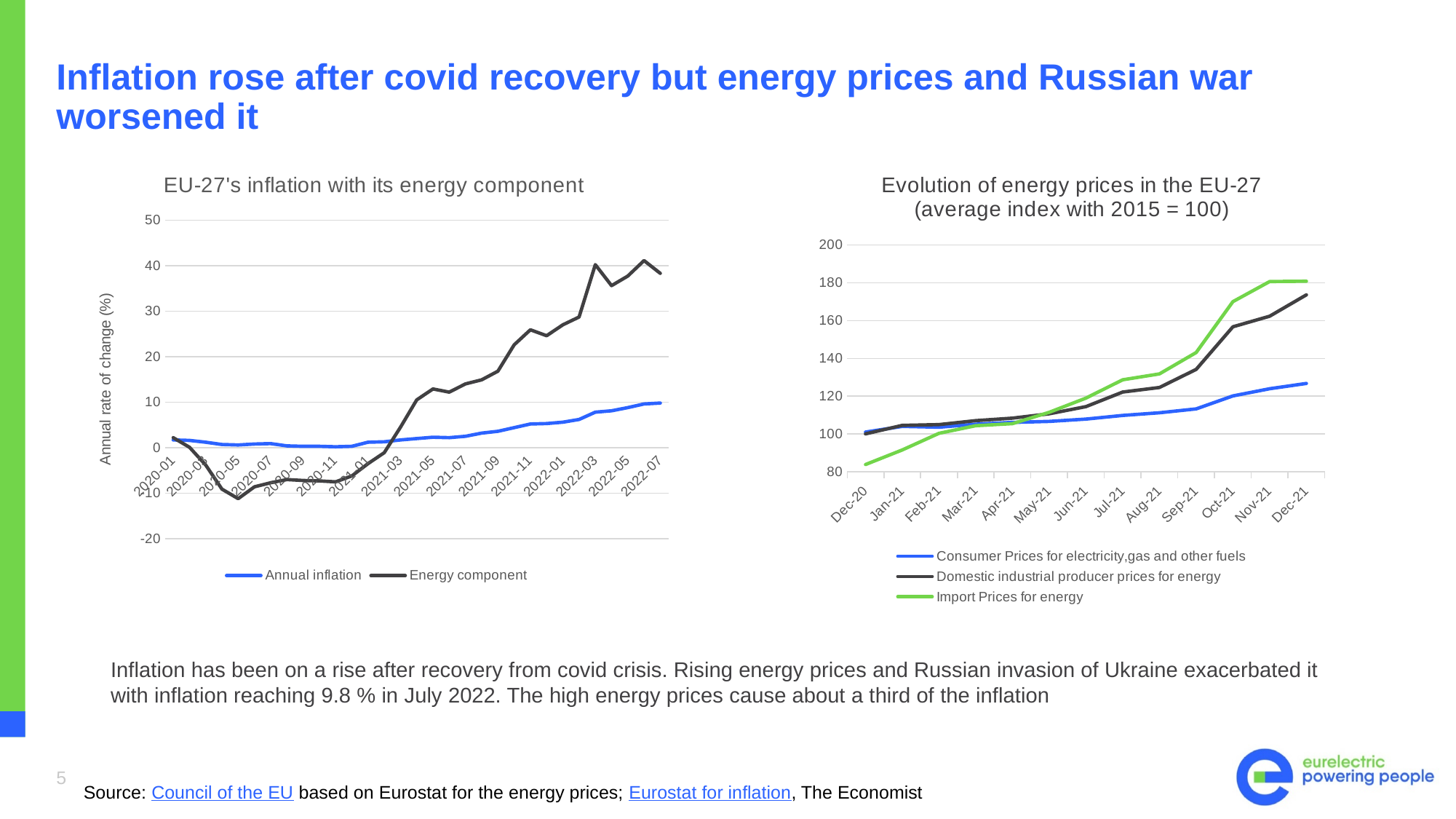

# Inflation rose after covid recovery but energy prices and Russian war worsened it

### Chart: EU-27's inflation with its energy component

| Category | Annual inflation | Energy component |
|---|---|---|
| 2020-01 | 1.7 | 2.2 |
| 2020-02 | 1.6 | 0.1 |
| 2020-03 | 1.2 | -3.8 |
| 2020-04 | 0.7 | -9.1 |
| 2020-05 | 0.6 | -11.2 |
| 2020-06 | 0.8 | -8.6 |
| 2020-07 | 0.9 | -7.7 |
| 2020-08 | 0.4 | -7.0 |
| 2020-09 | 0.3 | -7.2 |
| 2020-10 | 0.3 | -7.3 |
| 2020-11 | 0.2 | -7.5 |
| 2020-12 | 0.3 | -6.2 |
| 2021-01 | 1.2 | -3.5 |
| 2021-02 | 1.3 | -1.1 |
| 2021-03 | 1.7 | 4.5 |
| 2021-04 | 2.0 | 10.5 |
| 2021-05 | 2.3 | 12.9 |
| 2021-06 | 2.2 | 12.2 |
| 2021-07 | 2.5 | 14.0 |
| 2021-08 | 3.2 | 14.9 |
| 2021-09 | 3.6 | 16.8 |
| 2021-10 | 4.4 | 22.6 |
| 2021-11 | 5.2 | 25.9 |
| 2021-12 | 5.3 | 24.6 |
| 2022-01 | 5.6 | 27.0 |
| 2022-02 | 6.2 | 28.7 |
| 2022-03 | 7.8 | 40.2 |
| 2022-04 | 8.1 | 35.6 |
| 2022-05 | 8.8 | 37.7 |
| 2022-06 | 9.6 | 41.1 |
| 2022-07 | 9.8 | 38.3 |

### Chart: Evolution of energy prices in the EU-27 (average index with 2015 = 100)

| Category | Consumer Prices for electricity,gas and other fuels | Domestic industrial producer prices for energy | Import Prices for energy |
|---|---|---|---|
| 44166 | 101.04 | 100.1 | 83.9 |
| 44197 | 104.05 | 104.6 | 91.6 |
| 44228 | 103.62 | 105.0 | 100.4 |
| 44256 | 105.21 | 107.1 | 104.4 |
| 44287 | 106.17 | 108.4 | 105.5 |
| 44317 | 106.69 | 110.7 | 111.5 |
| 44348 | 107.92 | 114.5 | 119.0 |
| 44378 | 109.83 | 122.2 | 128.7 |
| 44409 | 111.24 | 124.6 | 131.8 |
| 44440 | 113.3 | 134.2 | 143.1 |
| 44470 | 120.16 | 156.7 | 170.0 |
| 44501 | 123.94 | 162.3 | 180.6 |
| 44531 | 126.75 | 173.6 | 180.8 |
Inflation has been on a rise after recovery from covid crisis. Rising energy prices and Russian invasion of Ukraine exacerbated it with inflation reaching 9.8 % in July 2022. The high energy prices cause about a third of the inflation
5
Source: Council of the EU based on Eurostat for the energy prices; Eurostat for inflation, The Economist